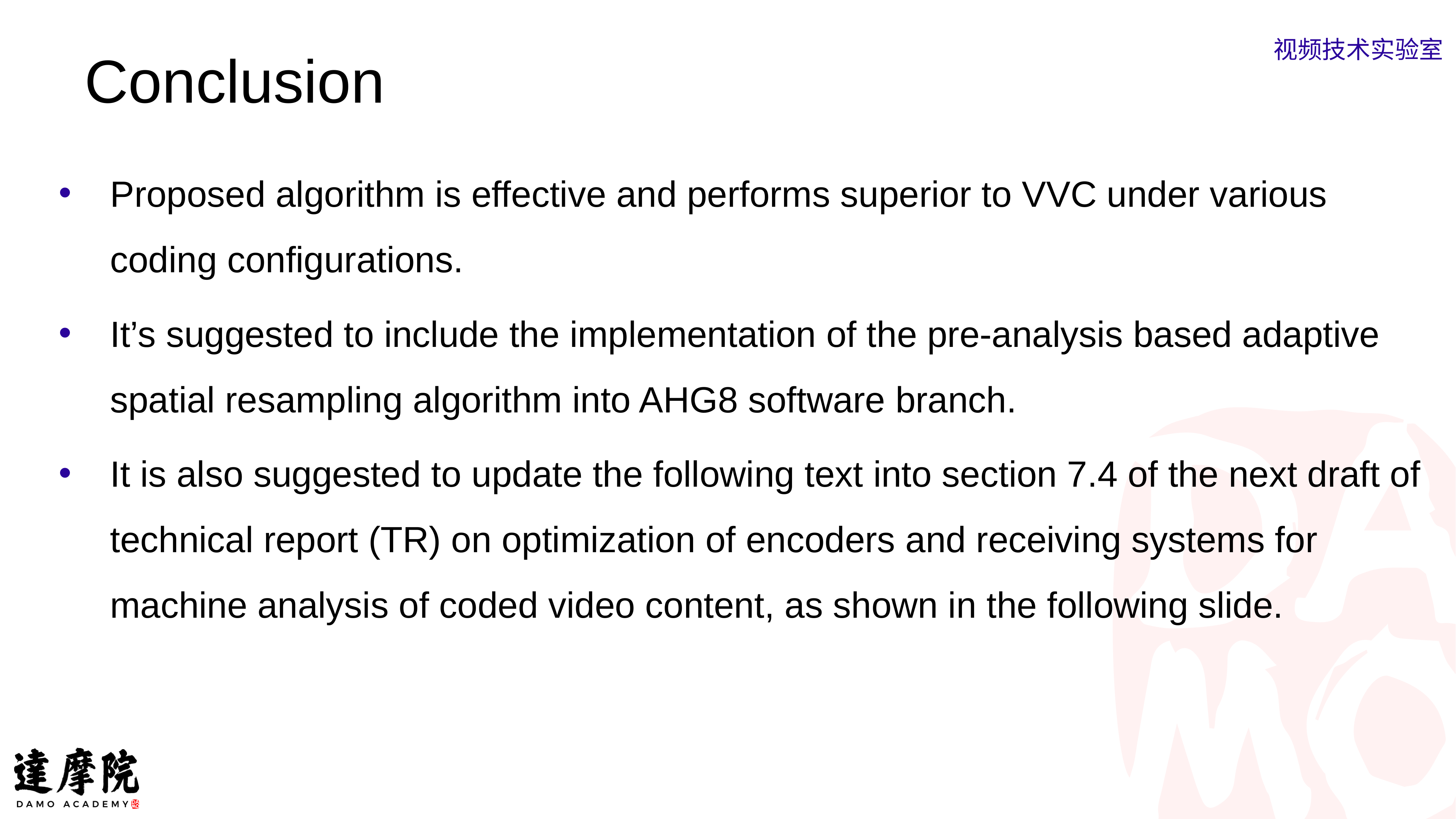

Conclusion
Proposed algorithm is effective and performs superior to VVC under various coding configurations.
It’s suggested to include the implementation of the pre-analysis based adaptive spatial resampling algorithm into AHG8 software branch.
It is also suggested to update the following text into section 7.4 of the next draft of technical report (TR) on optimization of encoders and receiving systems for machine analysis of coded video content, as shown in the following slide.